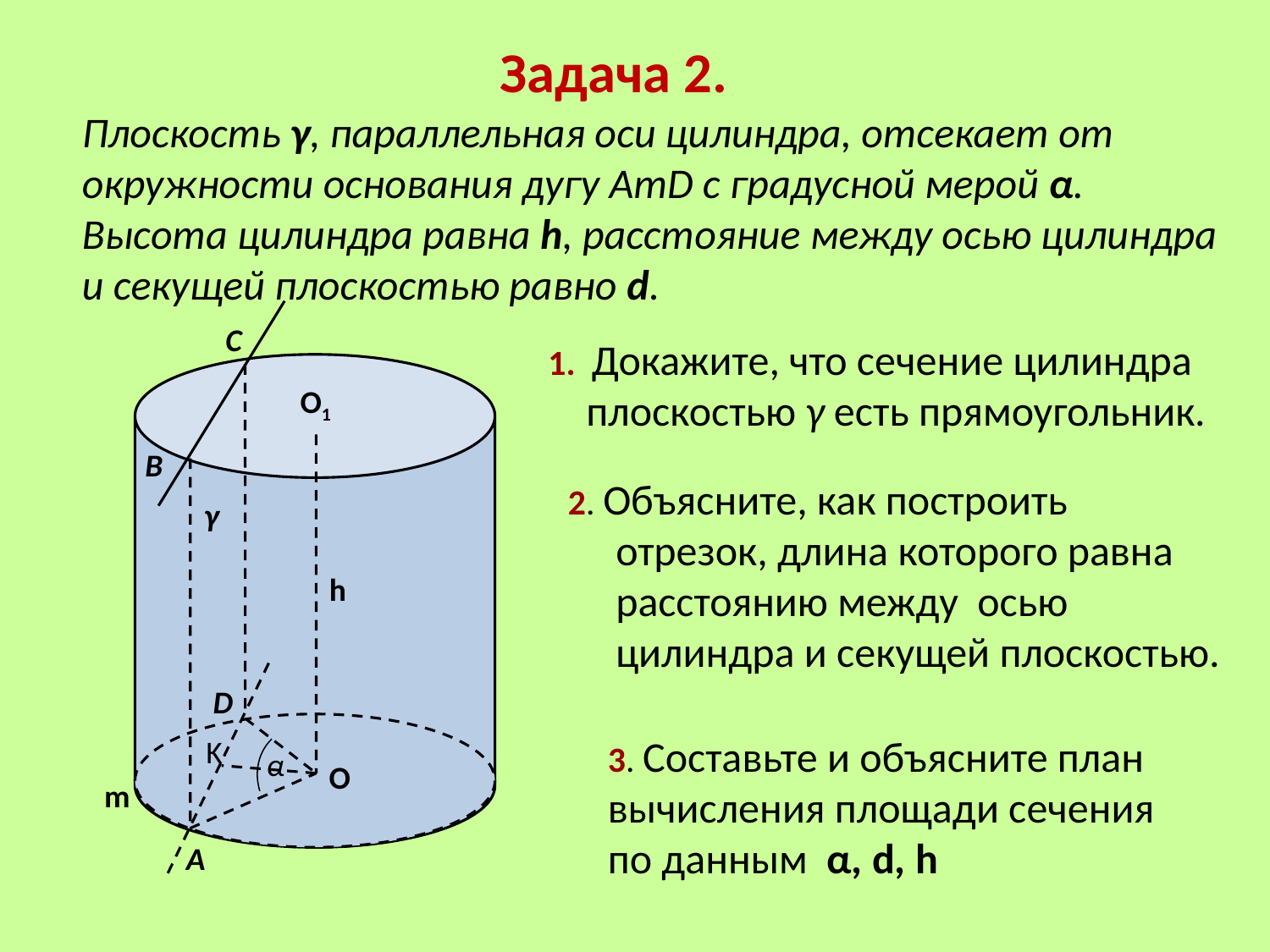

Задача 2.
Плоскость γ, параллельная оси цилиндра, отсекает от
окружности основания дугу AmD с градусной мерой α.
Высота цилиндра равна h, расстояние между осью цилиндра
и секущей плоскостью равно d.

С
1.  Докажите, что сечение цилиндра
    плоскостью γ есть прямоугольник.

О1

В
2. Объясните, как построить отрезок, длина которого равна расстоянию между  осью цилиндра и секущей плоскостью.

γ
h
D

3. Составьте и объясните план
вычисления площади сечения
по данным  α, d, h
K
α
O

m

А